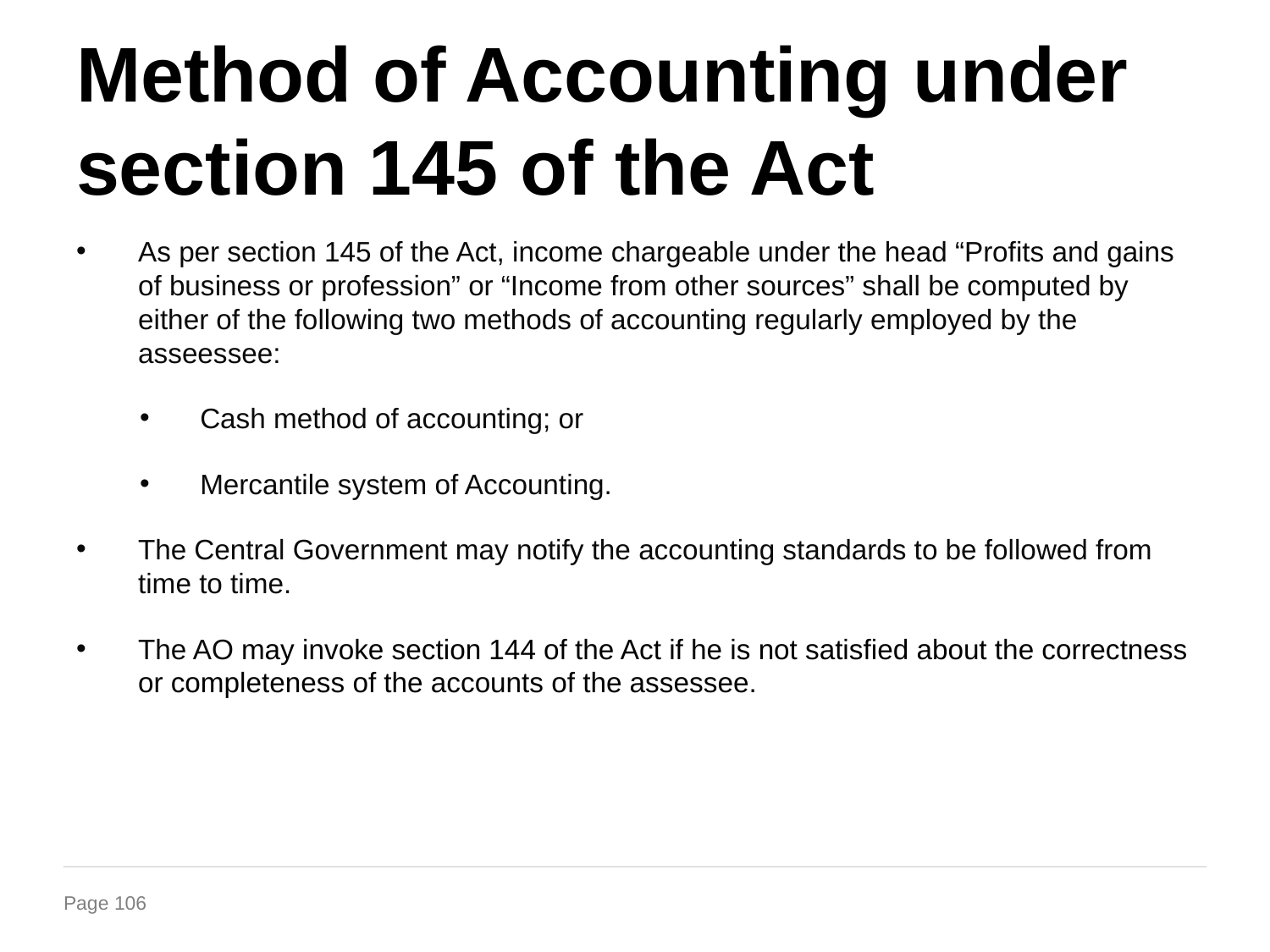

# Method of Accounting under section 145 of the Act
As per section 145 of the Act, income chargeable under the head “Profits and gains of business or profession” or “Income from other sources” shall be computed by either of the following two methods of accounting regularly employed by the asseessee:
Cash method of accounting; or
Mercantile system of Accounting.
The Central Government may notify the accounting standards to be followed from time to time.
The AO may invoke section 144 of the Act if he is not satisfied about the correctness or completeness of the accounts of the assessee.